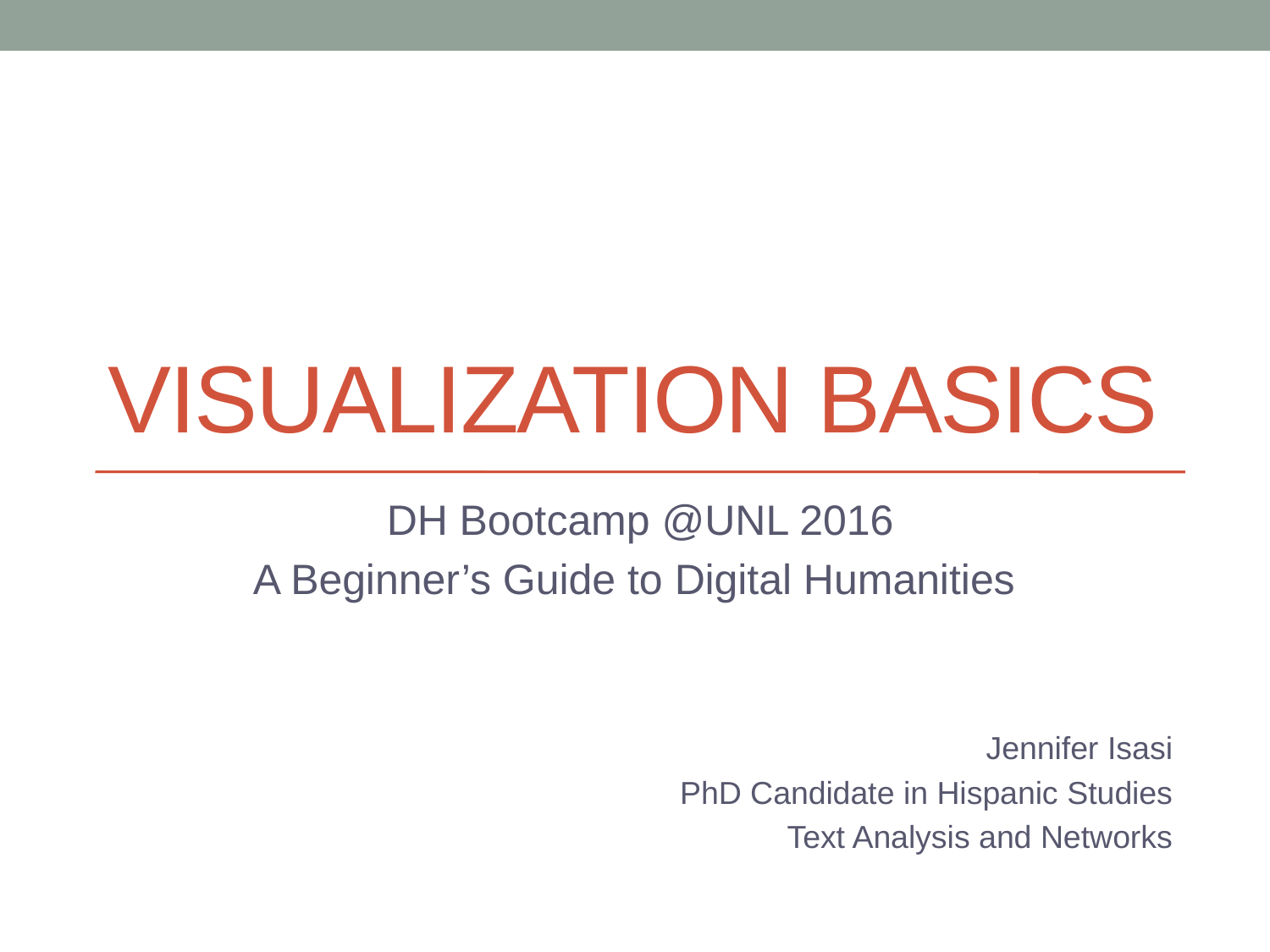

# Visualization Basics
DH Bootcamp @UNL 2016
A Beginner’s Guide to Digital Humanities

Jennifer Isasi
PhD Candidate in Hispanic Studies
Text Analysis and Networks